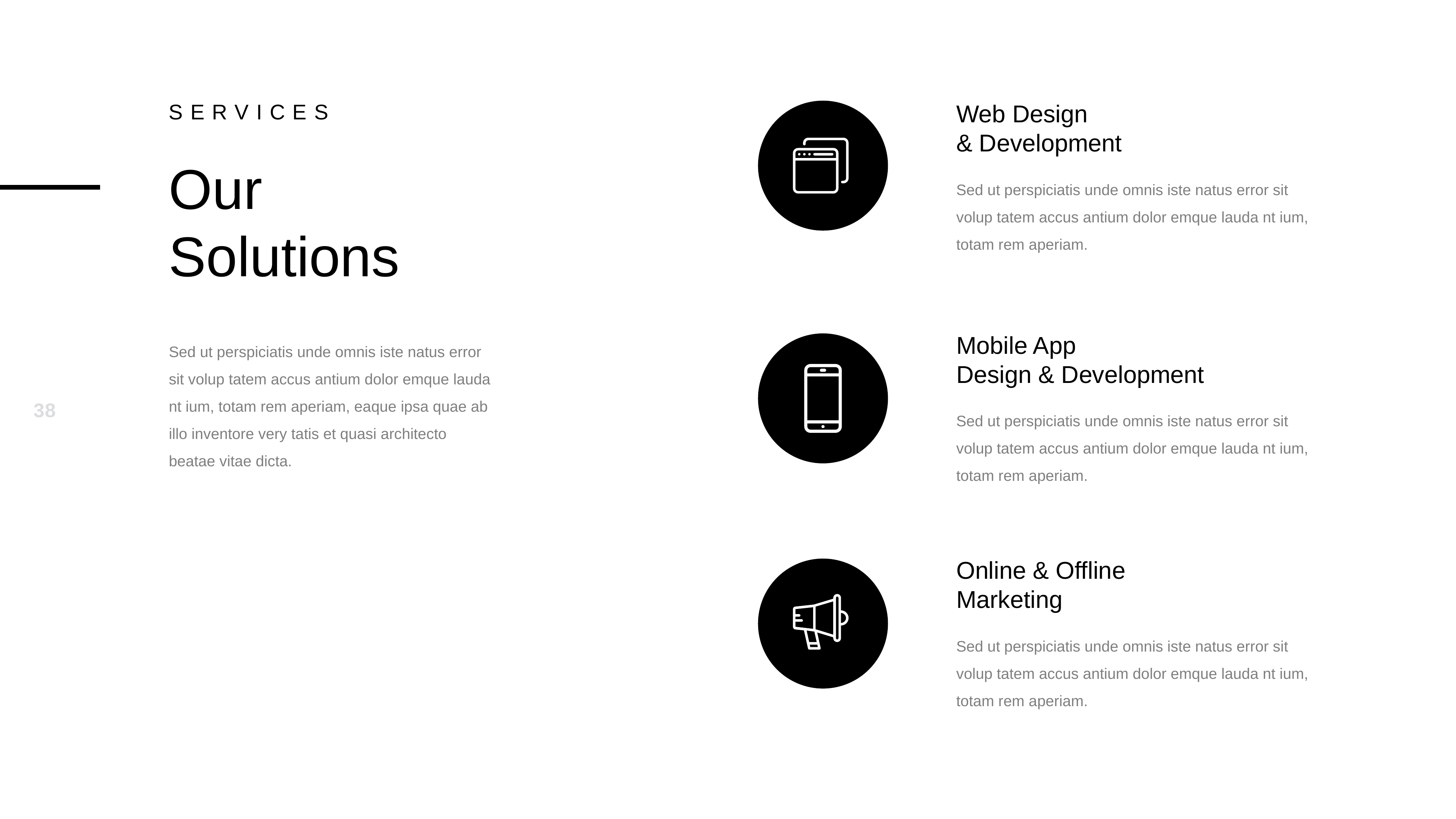

Web Design
& Development
Sed ut perspiciatis unde omnis iste natus error sit volup tatem accus antium dolor emque lauda nt ium, totam rem aperiam.
Services

Our
Solutions
Mobile App
Design & Development
Sed ut perspiciatis unde omnis iste natus error sit volup tatem accus antium dolor emque lauda nt ium, totam rem aperiam.
Sed ut perspiciatis unde omnis iste natus error sit volup tatem accus antium dolor emque lauda nt ium, totam rem aperiam, eaque ipsa quae ab illo inventore very tatis et quasi architecto beatae vitae dicta.

Online & Offline
Marketing
Sed ut perspiciatis unde omnis iste natus error sit volup tatem accus antium dolor emque lauda nt ium, totam rem aperiam.